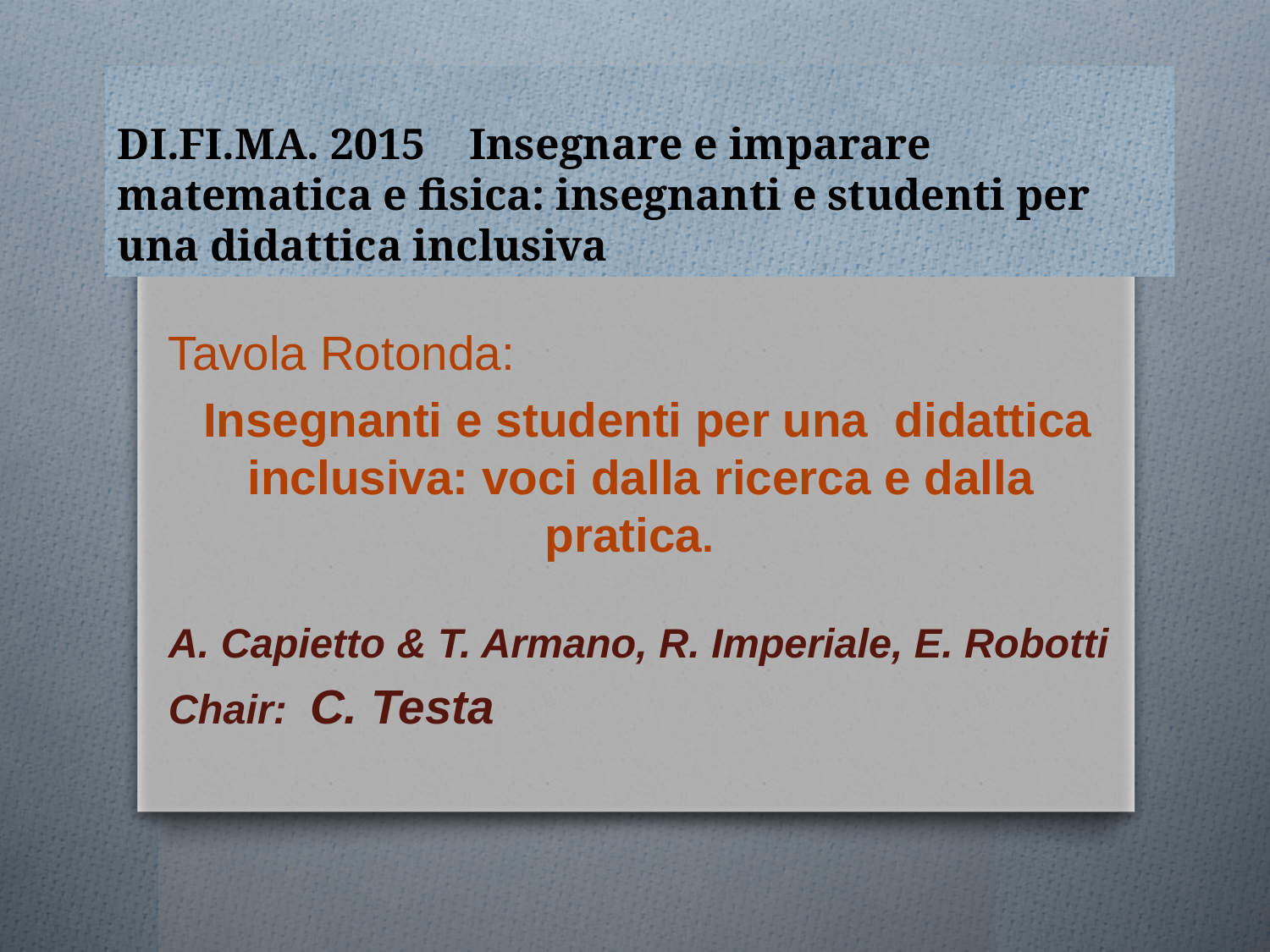

# DI.FI.MA. 2015    Insegnare e imparare matematica e fisica: insegnanti e studenti per una didattica inclusiva
Tavola Rotonda:
 Insegnanti e studenti per una  didattica inclusiva: voci dalla ricerca e dalla pratica.

A. Capietto & T. Armano, R. Imperiale, E. Robotti
Chair:  C. Testa